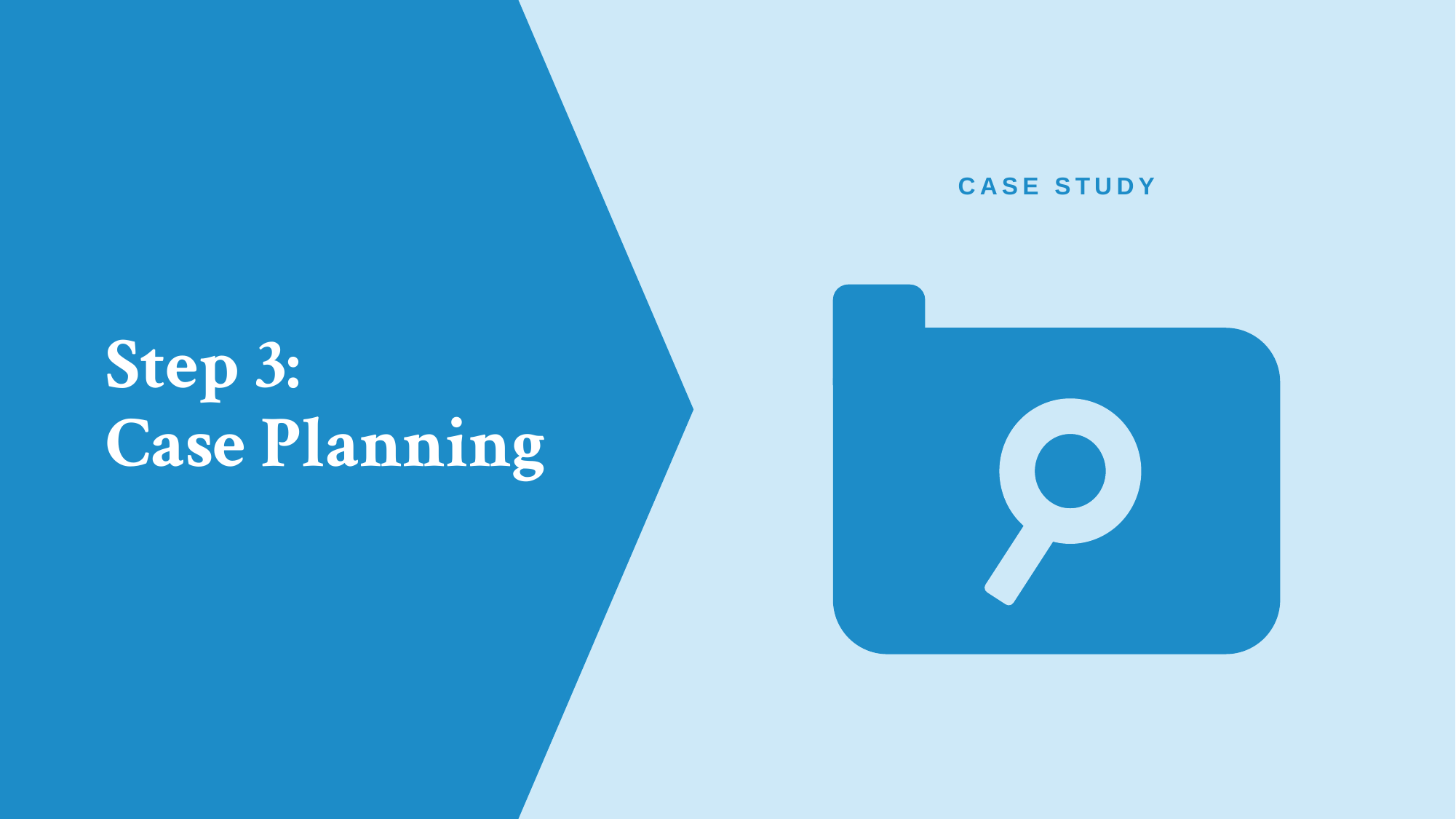

CASE STUDY

# Step 3: Case Planning